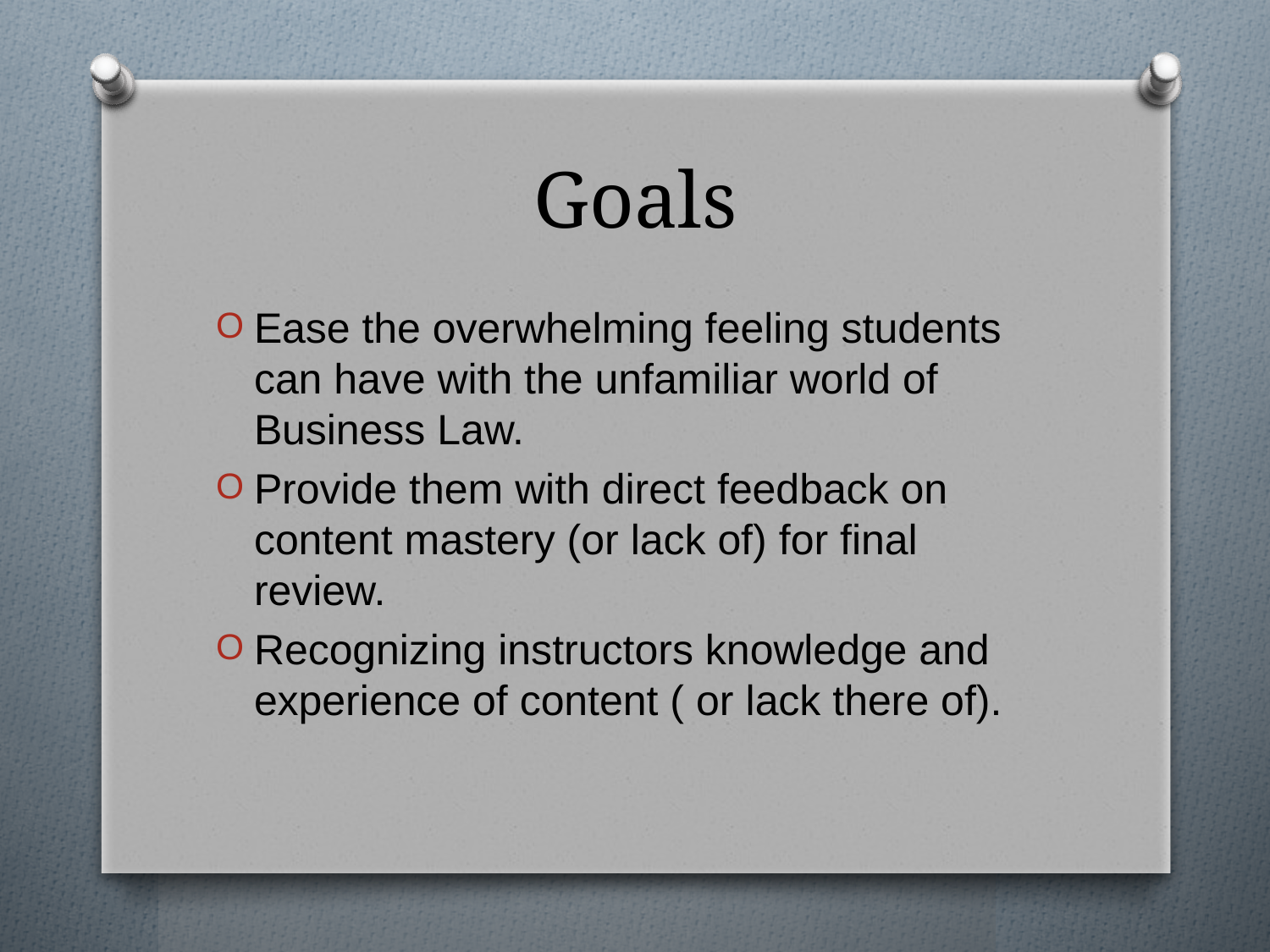

# Goals
Ease the overwhelming feeling students can have with the unfamiliar world of Business Law.
Provide them with direct feedback on content mastery (or lack of) for final review.
Recognizing instructors knowledge and experience of content ( or lack there of).